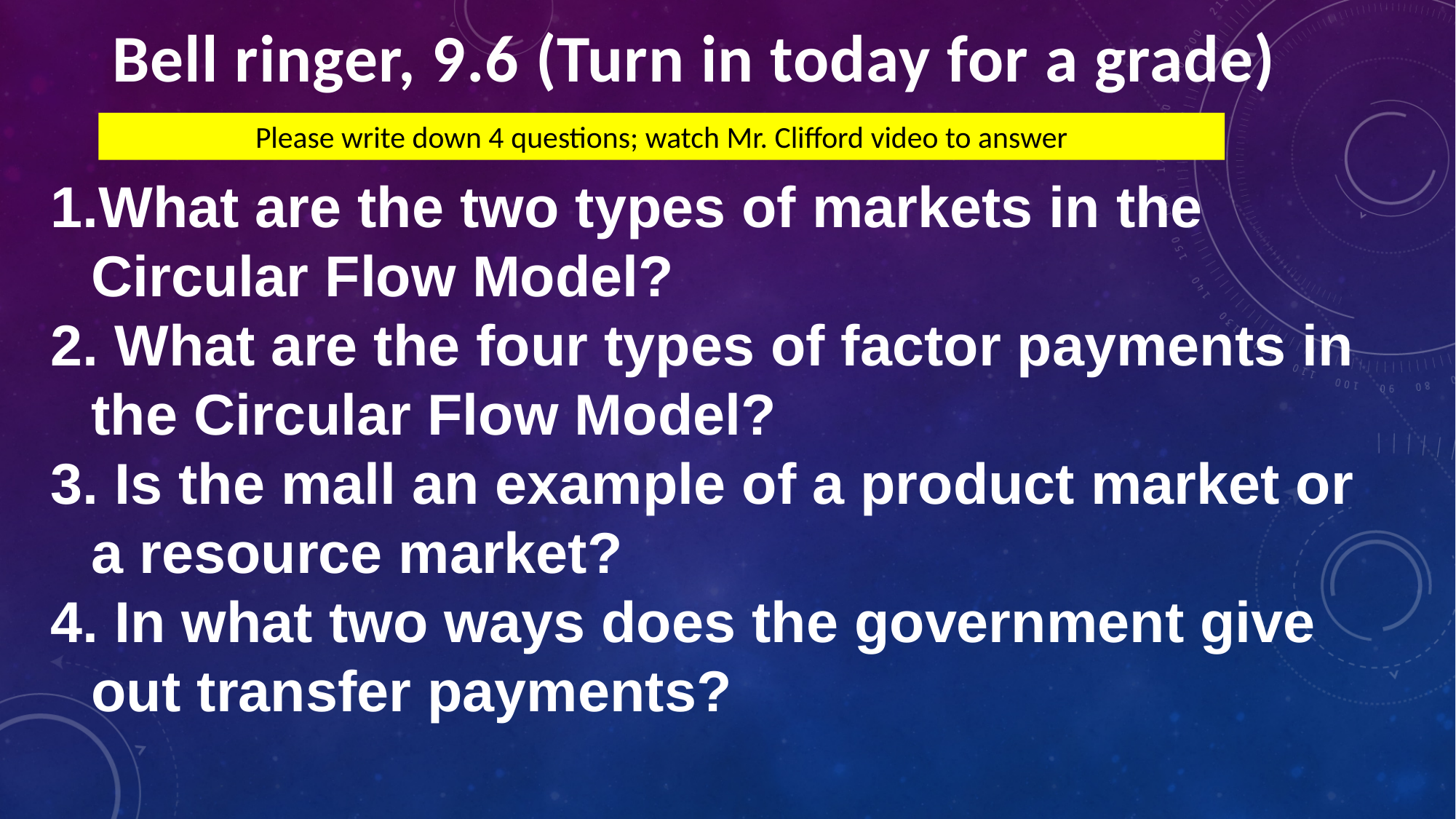

Bell ringer, 9.6 (Turn in today for a grade)
Please write down 4 questions; watch Mr. Clifford video to answer
What are the two types of markets in the Circular Flow Model?
 What are the four types of factor payments in the Circular Flow Model?
 Is the mall an example of a product market or a resource market?
 In what two ways does the government give out transfer payments?